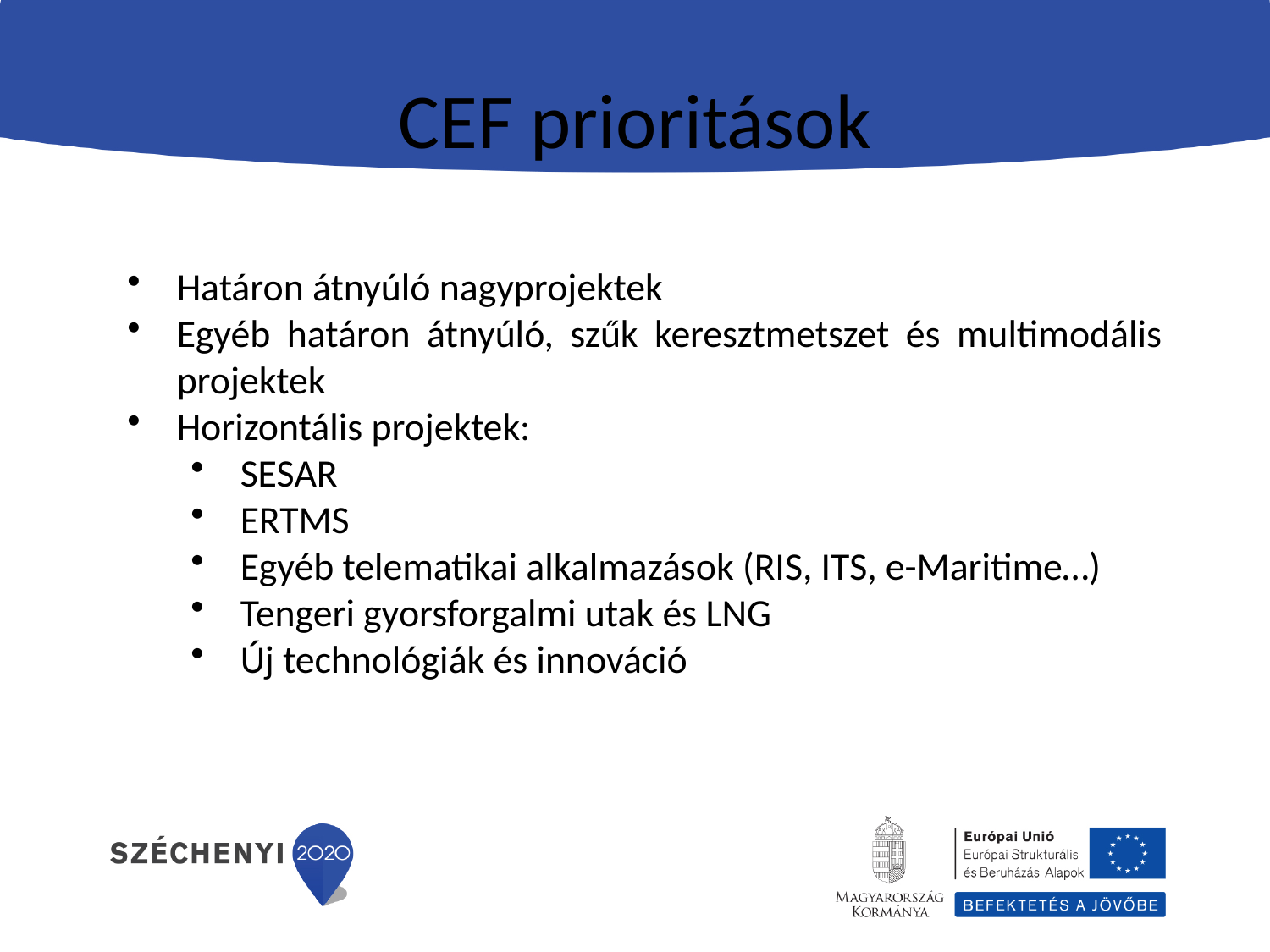

# CEF prioritások
Határon átnyúló nagyprojektek
Egyéb határon átnyúló, szűk keresztmetszet és multimodális projektek
Horizontális projektek:
SESAR
ERTMS
Egyéb telematikai alkalmazások (RIS, ITS, e-Maritime…)
Tengeri gyorsforgalmi utak és LNG
Új technológiák és innováció